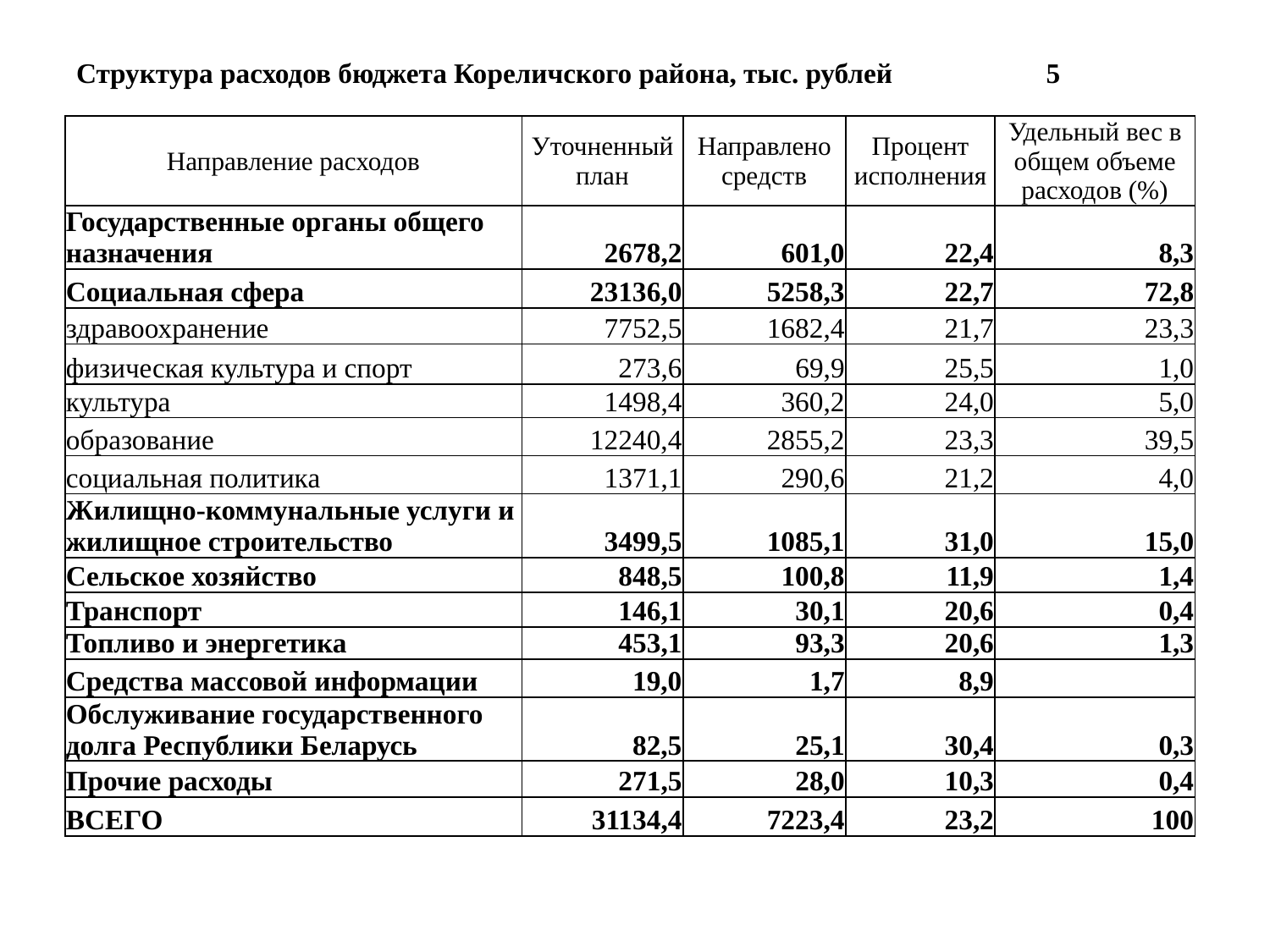

# Структура расходов бюджета Кореличского района, тыс. рублей                      5
| Направление расходов | Уточненный план | Направлено средств | Процент исполнения | Удельный вес в общем объеме расходов (%) |
| --- | --- | --- | --- | --- |
| Государственные органы общего назначения | 2678,2 | 601,0 | 22,4 | 8,3 |
| Социальная сфера | 23136,0 | 5258,3 | 22,7 | 72,8 |
| здравоохранение | 7752,5 | 1682,4 | 21,7 | 23,3 |
| физическая культура и спорт | 273,6 | 69,9 | 25,5 | 1,0 |
| культура | 1498,4 | 360,2 | 24,0 | 5,0 |
| образование | 12240,4 | 2855,2 | 23,3 | 39,5 |
| социальная политика | 1371,1 | 290,6 | 21,2 | 4,0 |
| Жилищно-коммунальные услуги и жилищное строительство | 3499,5 | 1085,1 | 31,0 | 15,0 |
| Сельское хозяйство | 848,5 | 100,8 | 11,9 | 1,4 |
| Транспорт | 146,1 | 30,1 | 20,6 | 0,4 |
| Топливо и энергетика | 453,1 | 93,3 | 20,6 | 1,3 |
| Средства массовой информации | 19,0 | 1,7 | 8,9 |  |
| Обслуживание государственного долга Республики Беларусь | 82,5 | 25,1 | 30,4 | 0,3 |
| Прочие расходы | 271,5 | 28,0 | 10,3 | 0,4 |
| ВСЕГО | 31134,4 | 7223,4 | 23,2 | 100 |